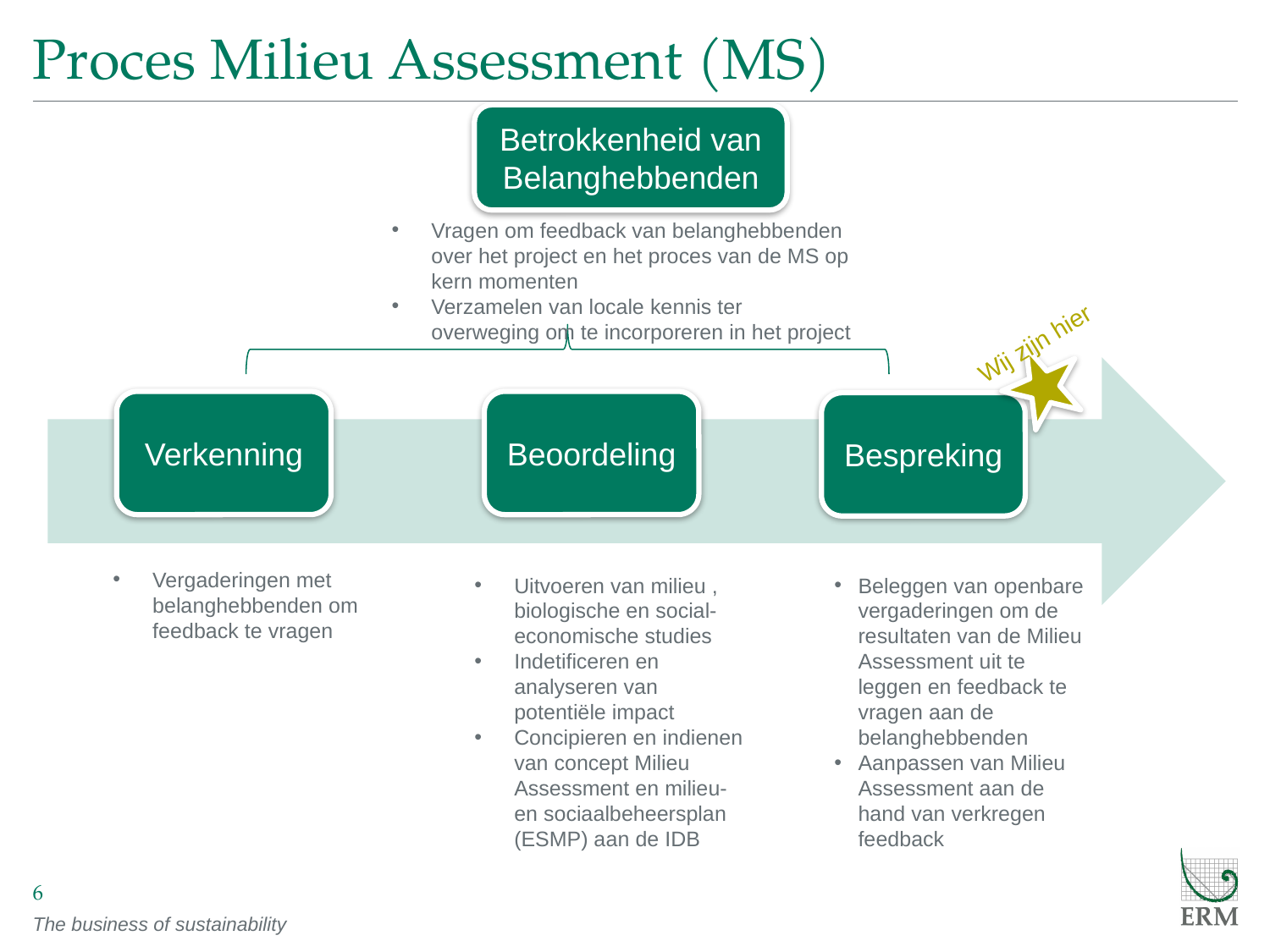

# Proces Milieu Assessment (MS)

Betrokkenheid van Belanghebbenden
Vragen om feedback van belanghebbenden over het project en het proces van de MS op kern momenten
Verzamelen van locale kennis ter overweging om te incorporeren in het project
Wij zijn hier

Verkenning
Beoordeling
Bespreking
Vergaderingen met belanghebbenden om feedback te vragen
Uitvoeren van milieu , biologische en social-economische studies
Indetificeren en analyseren van potentiële impact
Concipieren en indienen van concept Milieu Assessment en milieu- en sociaalbeheersplan (ESMP) aan de IDB
Beleggen van openbare vergaderingen om de resultaten van de Milieu Assessment uit te leggen en feedback te vragen aan de belanghebbenden
Aanpassen van Milieu Assessment aan de hand van verkregen feedback
6